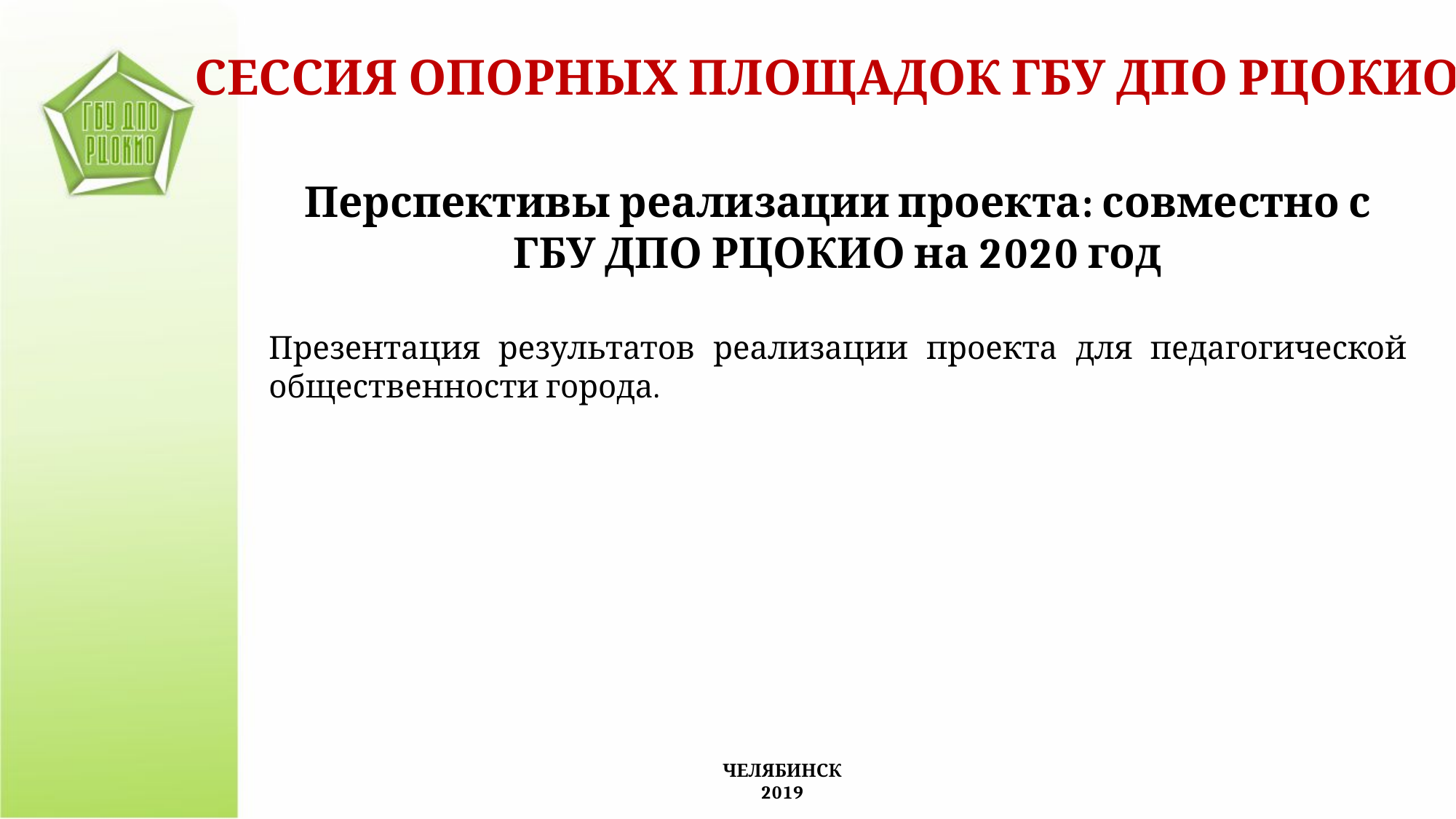

СЕССИЯ ОПОРНЫХ ПЛОЩАДОК ГБУ ДПО РЦОКИО
Перспективы реализации проекта: совместно с ГБУ ДПО РЦОКИО на 2020 год

Презентация результатов реализации проекта для педагогической общественности города.

ЧЕЛЯБИНСК
2019